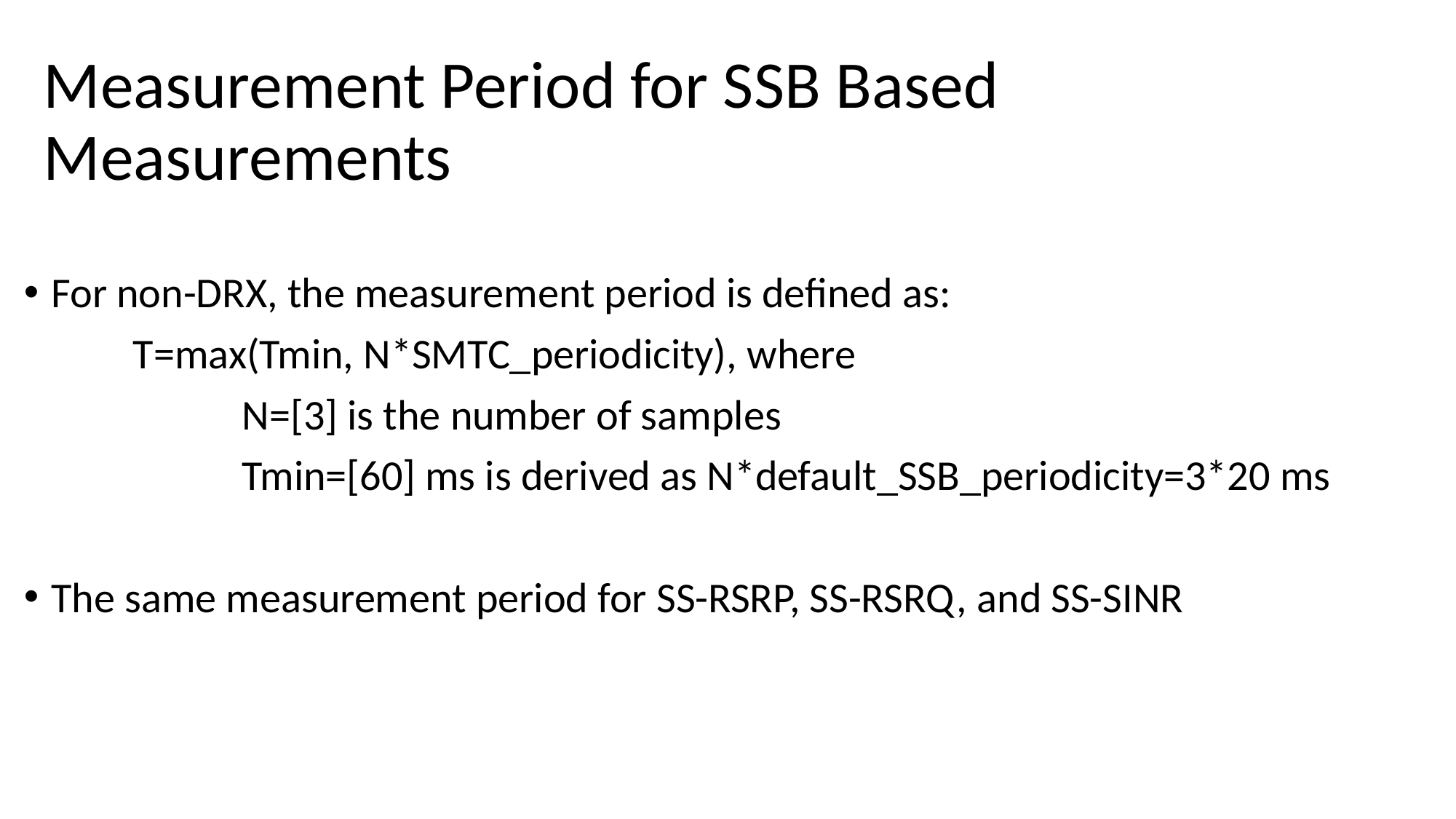

# Measurement Period for SSB Based Measurements
For non-DRX, the measurement period is defined as:
	T=max(Tmin, N*SMTC_periodicity), where
		N=[3] is the number of samples
		Tmin=[60] ms is derived as N*default_SSB_periodicity=3*20 ms

The same measurement period for SS-RSRP, SS-RSRQ, and SS-SINR